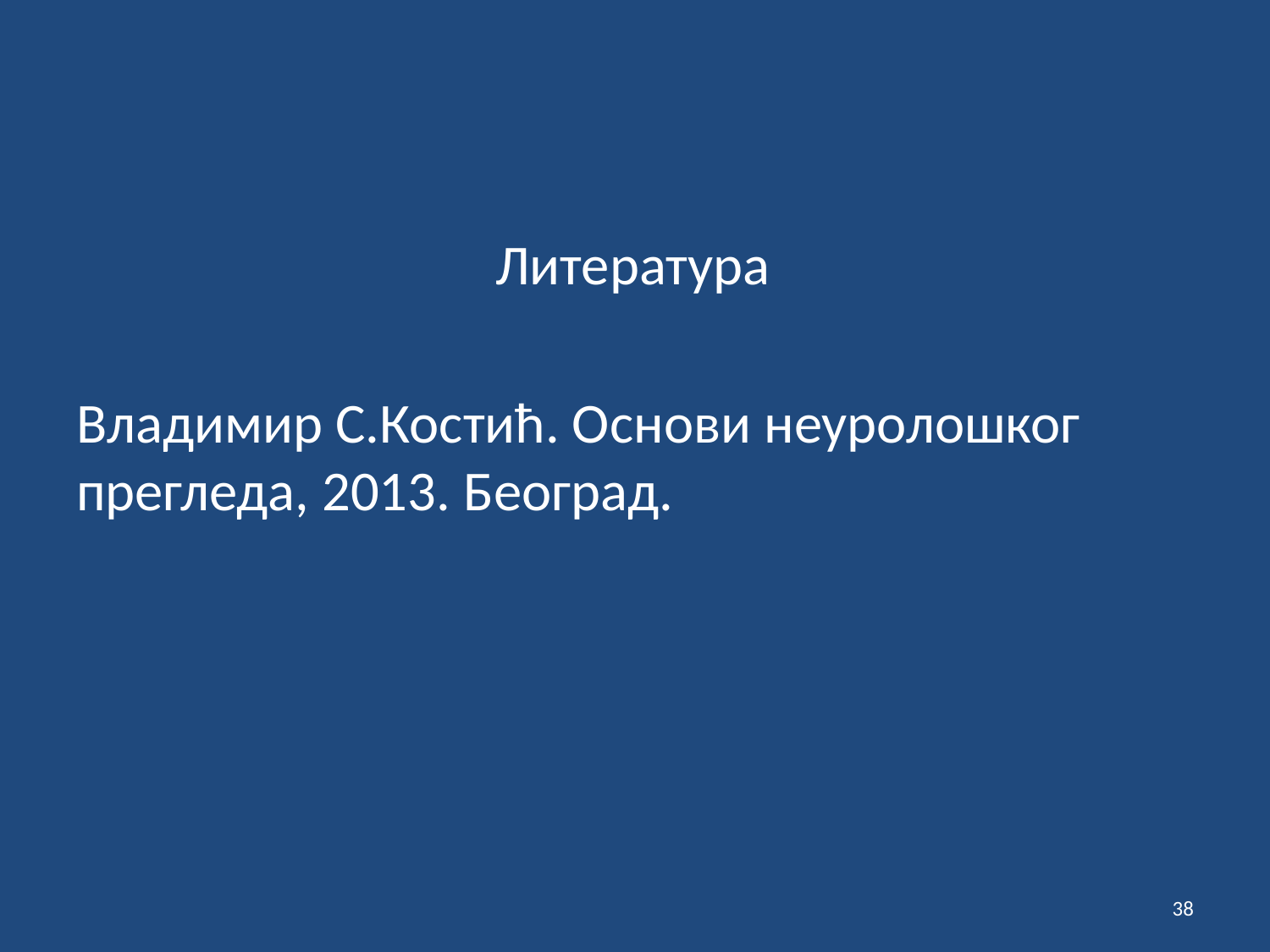

#
                                 Литература

Владимир С.Костић. Основи неуролошког прегледа, 2013. Београд.
38